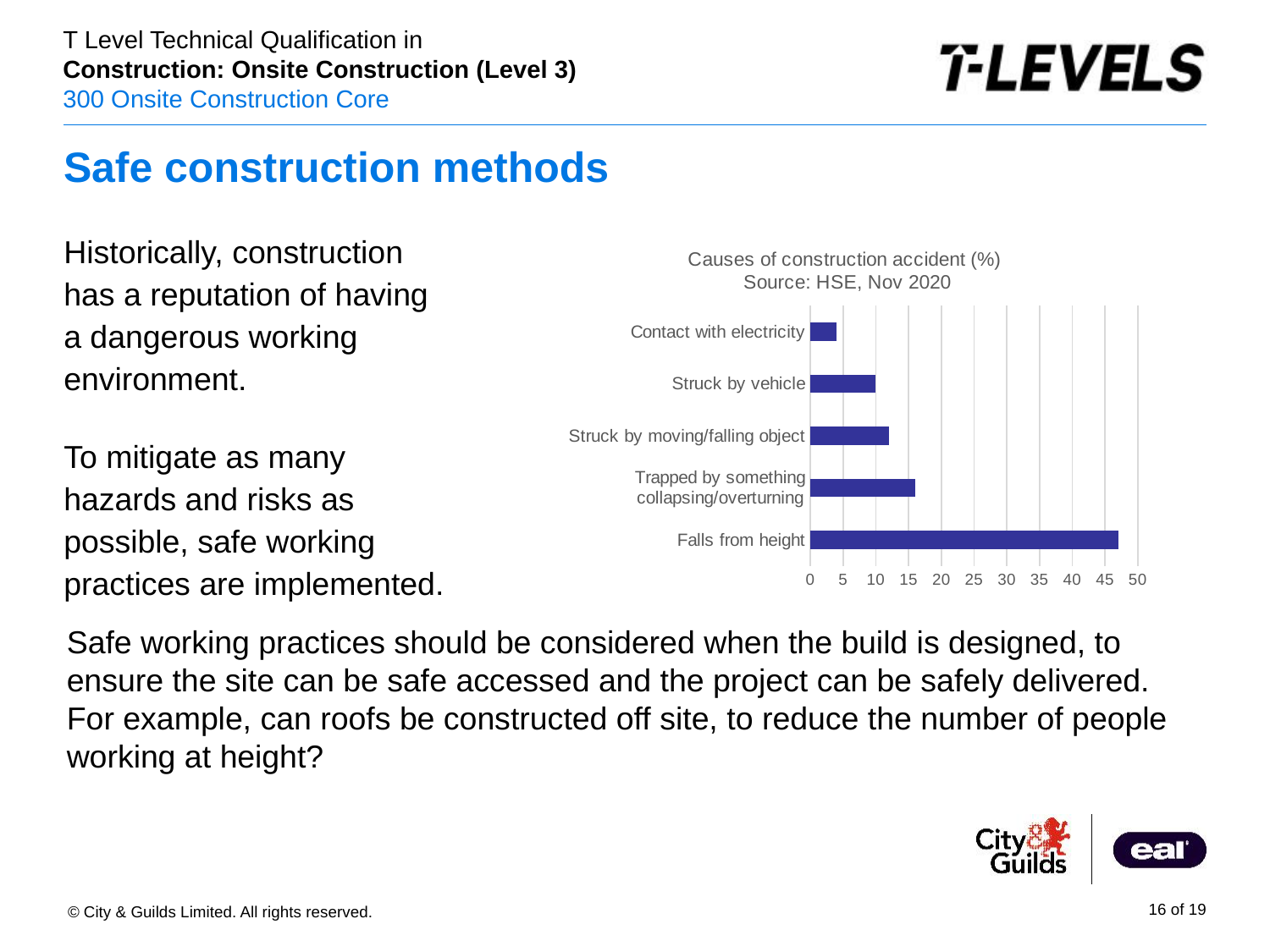

# Safe construction methods
Historically, construction has a reputation of having a dangerous working environment.
To mitigate as many hazards and risks as possible, safe working practices are implemented.

### Chart: Causes of construction accident (%)
Source: HSE, Nov 2020

| Category |  |
|---|---|
| Falls from height | 47.0 |
| Trapped by something collapsing/overturning | 16.0 |
| Struck by moving/falling object | 12.0 |
| Struck by vehicle | 10.0 |
| Contact with electricity | 4.0 |
Safe working practices should be considered when the build is designed, to ensure the site can be safe accessed and the project can be safely delivered. For example, can roofs be constructed off site, to reduce the number of people working at height?